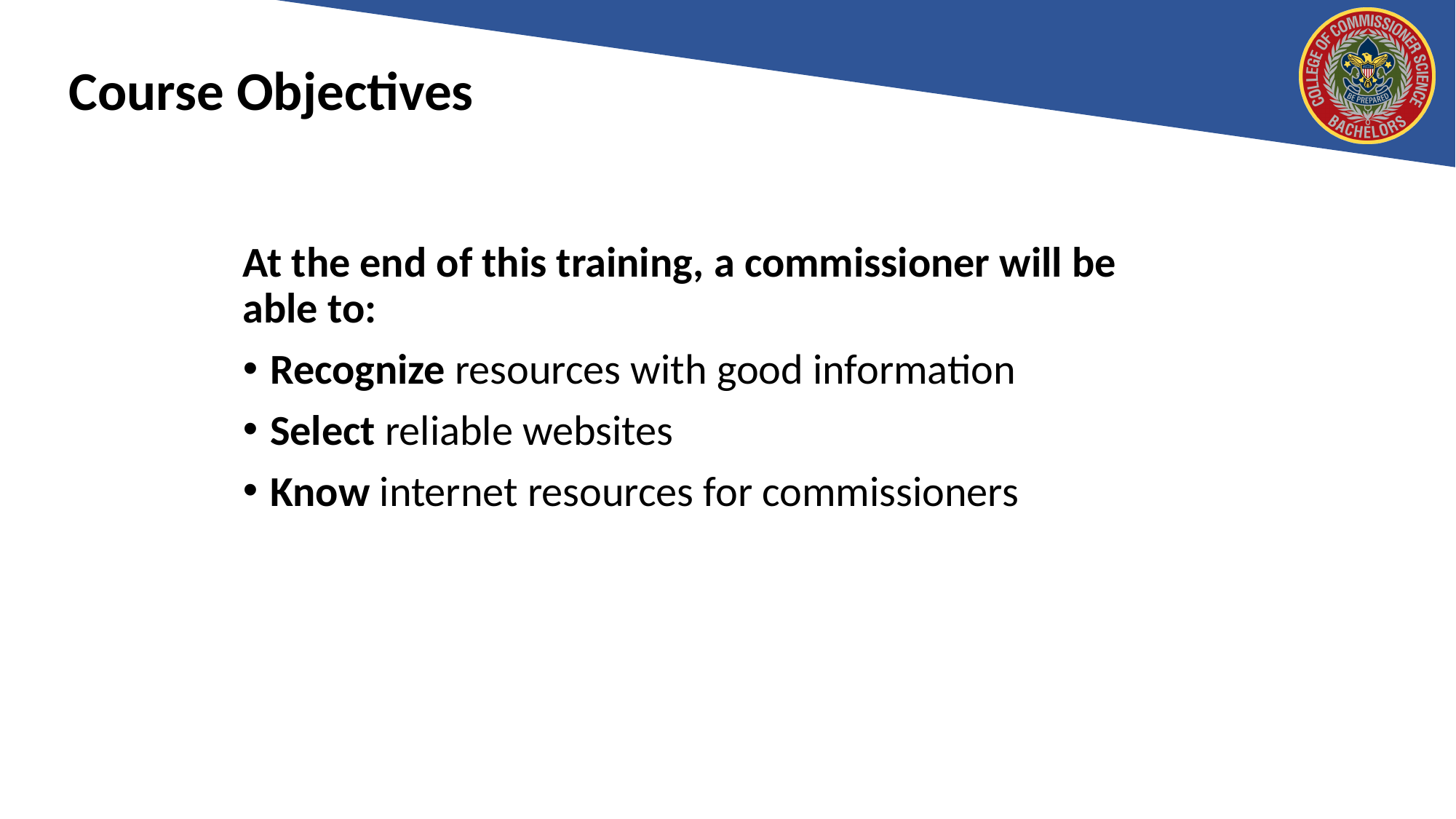

# Course Objectives
At the end of this training, a commissioner will be able to:
Recognize resources with good information
Select reliable websites
Know internet resources for commissioners